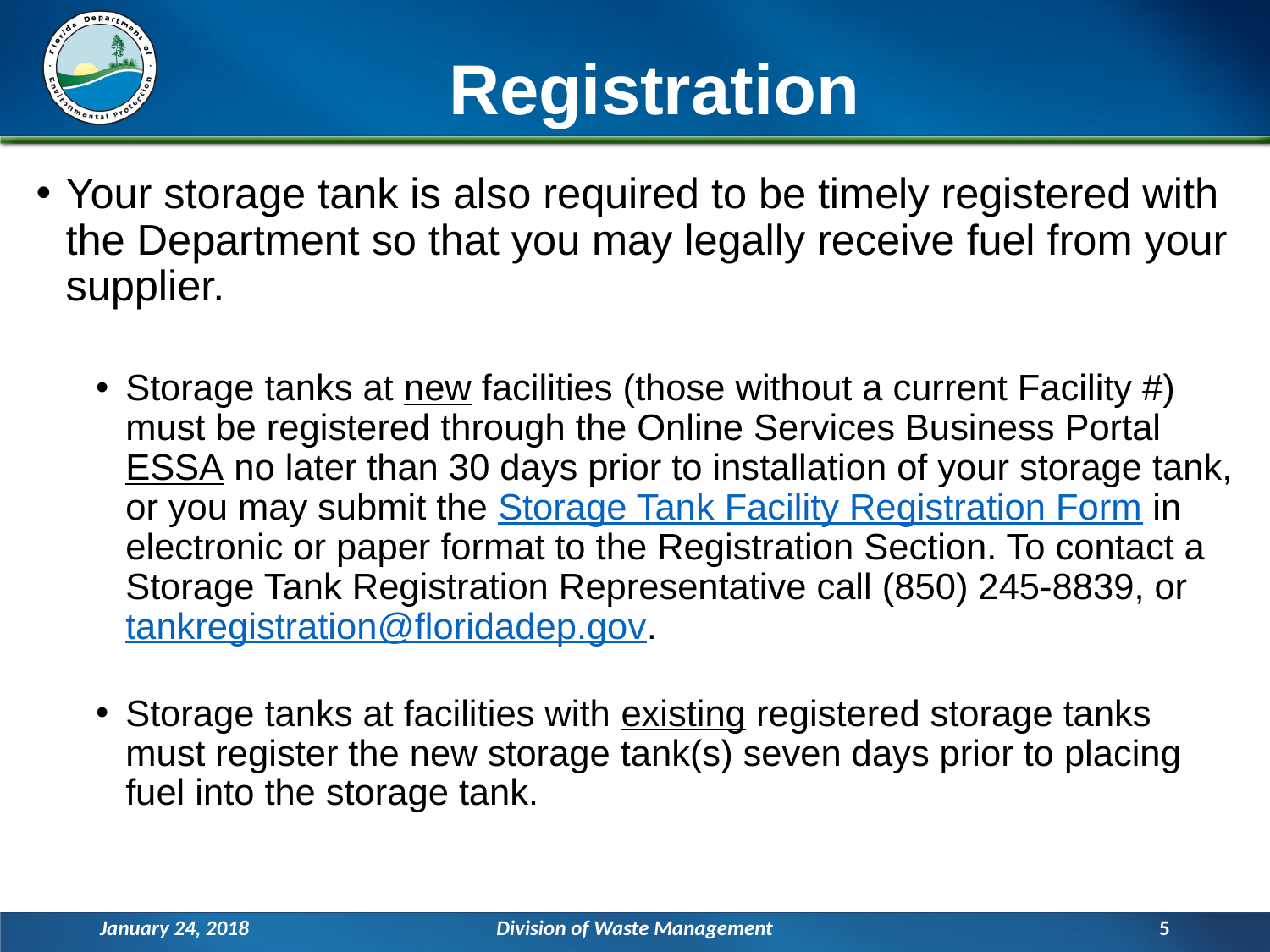

# Registration
Your storage tank is also required to be timely registered with the Department so that you may legally receive fuel from your supplier.
Storage tanks at new facilities (those without a current Facility #) must be registered through the Online Services Business Portal ESSA no later than 30 days prior to installation of your storage tank, or you may submit the Storage Tank Facility Registration Form in electronic or paper format to the Registration Section. To contact a Storage Tank Registration Representative call (850) 245-8839, or tankregistration@floridadep.gov.
Storage tanks at facilities with existing registered storage tanks must register the new storage tank(s) seven days prior to placing fuel into the storage tank.

January 24, 2018

Division of Waste Management

5